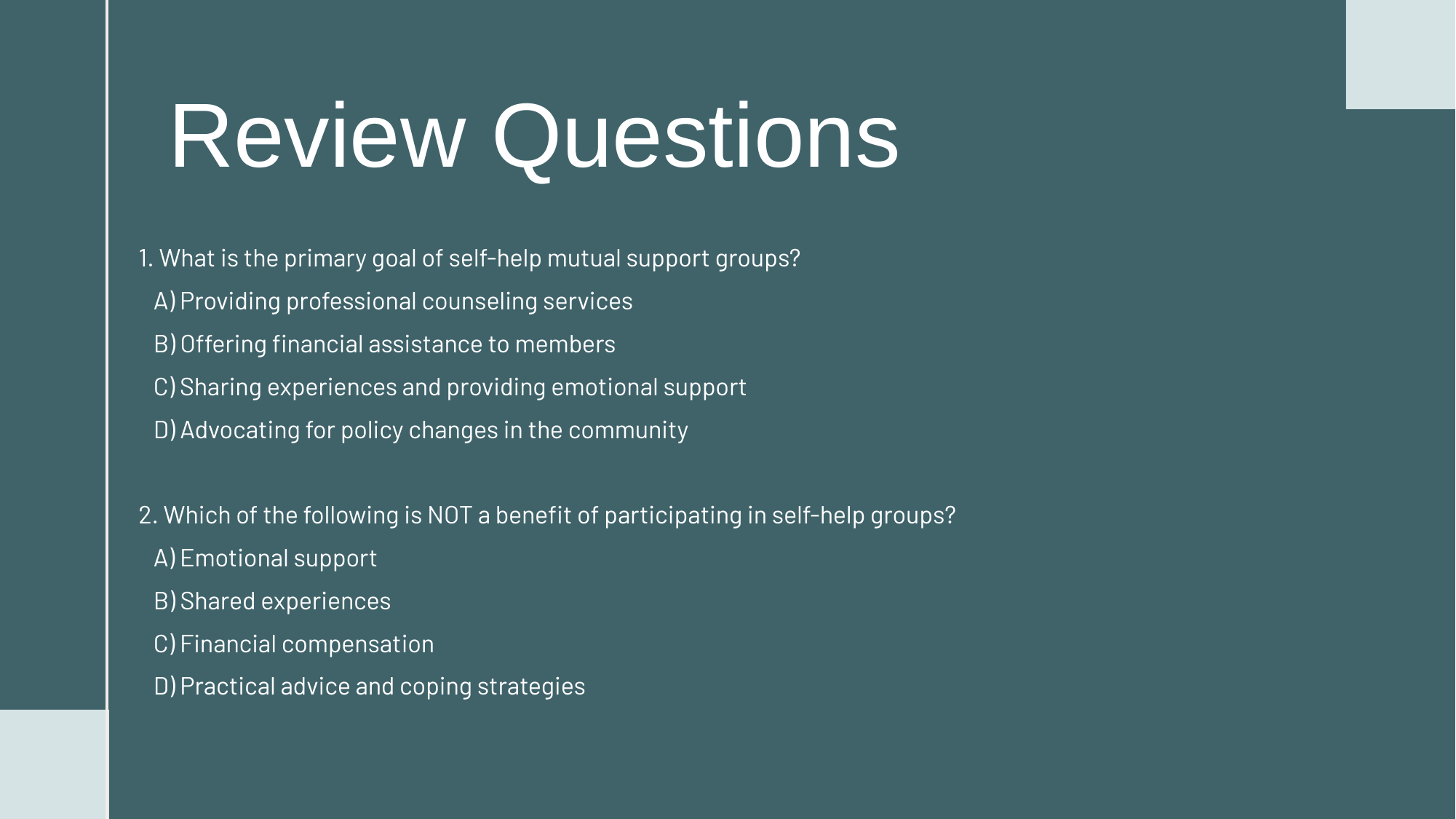

# Review Questions
1. What is the primary goal of self-help mutual support groups?
   A) Providing professional counseling services
   B) Offering financial assistance to members
   C) Sharing experiences and providing emotional support
   D) Advocating for policy changes in the community

2. Which of the following is NOT a benefit of participating in self-help groups?
   A) Emotional support
   B) Shared experiences
   C) Financial compensation
   D) Practical advice and coping strategies